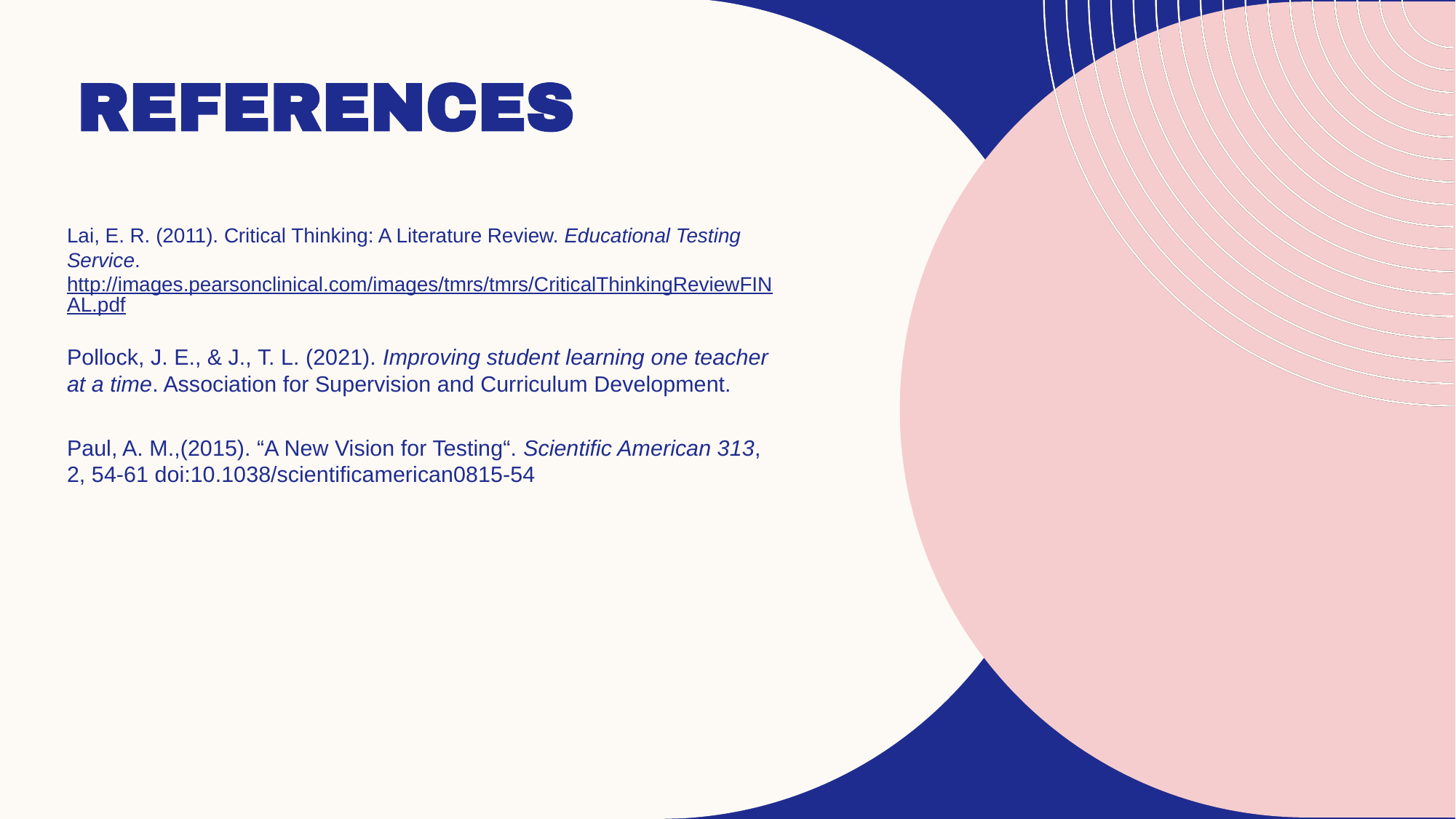

# References

Lai, E. R. (2011). Critical Thinking: A Literature Review. Educational Testing Service. http://images.pearsonclinical.com/images/tmrs/tmrs/CriticalThinkingReviewFINAL.pdf

Pollock, J. E., & J., T. L. (2021). Improving student learning one teacher at a time. Association for Supervision and Curriculum Development.

Paul, A. M.,(2015). “A New Vision for Testing“. Scientific American 313, 2, 54-61 doi:10.1038/scientificamerican0815-54